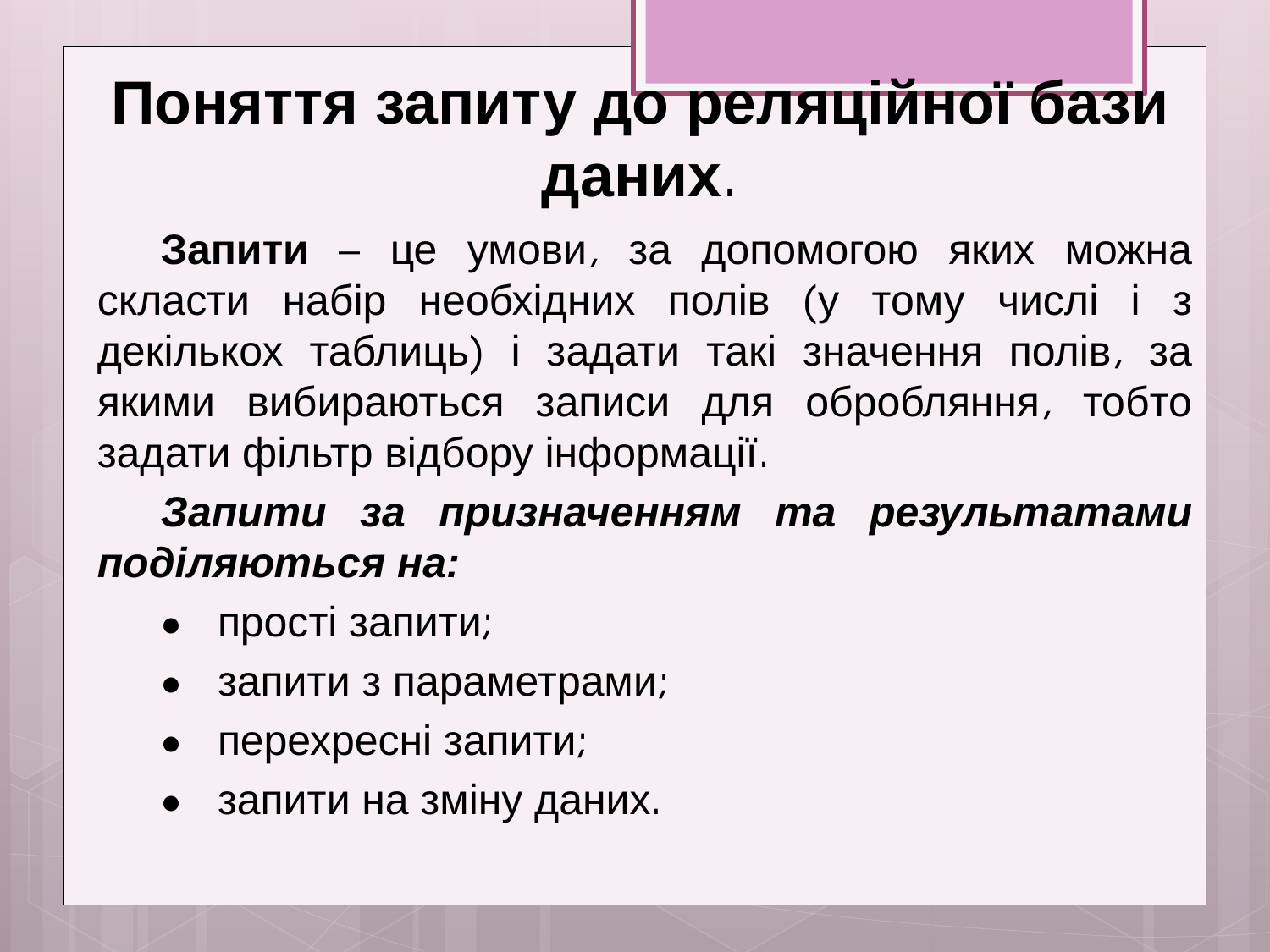

# Поняття запиту до реляційної бази даних.
Запити – це умови, за допомогою яких можна скласти набір необхідних полів (у тому числі і з декількох таблиць) і задати такі значення полів, за якими вибираються записи для обробляння, тобто задати фільтр відбору інформації.
Запити за призначенням та результатами поділяються на:
•   прості запити;
•   запити з параметрами;
•   перехресні запити;
•   запити на зміну даних.